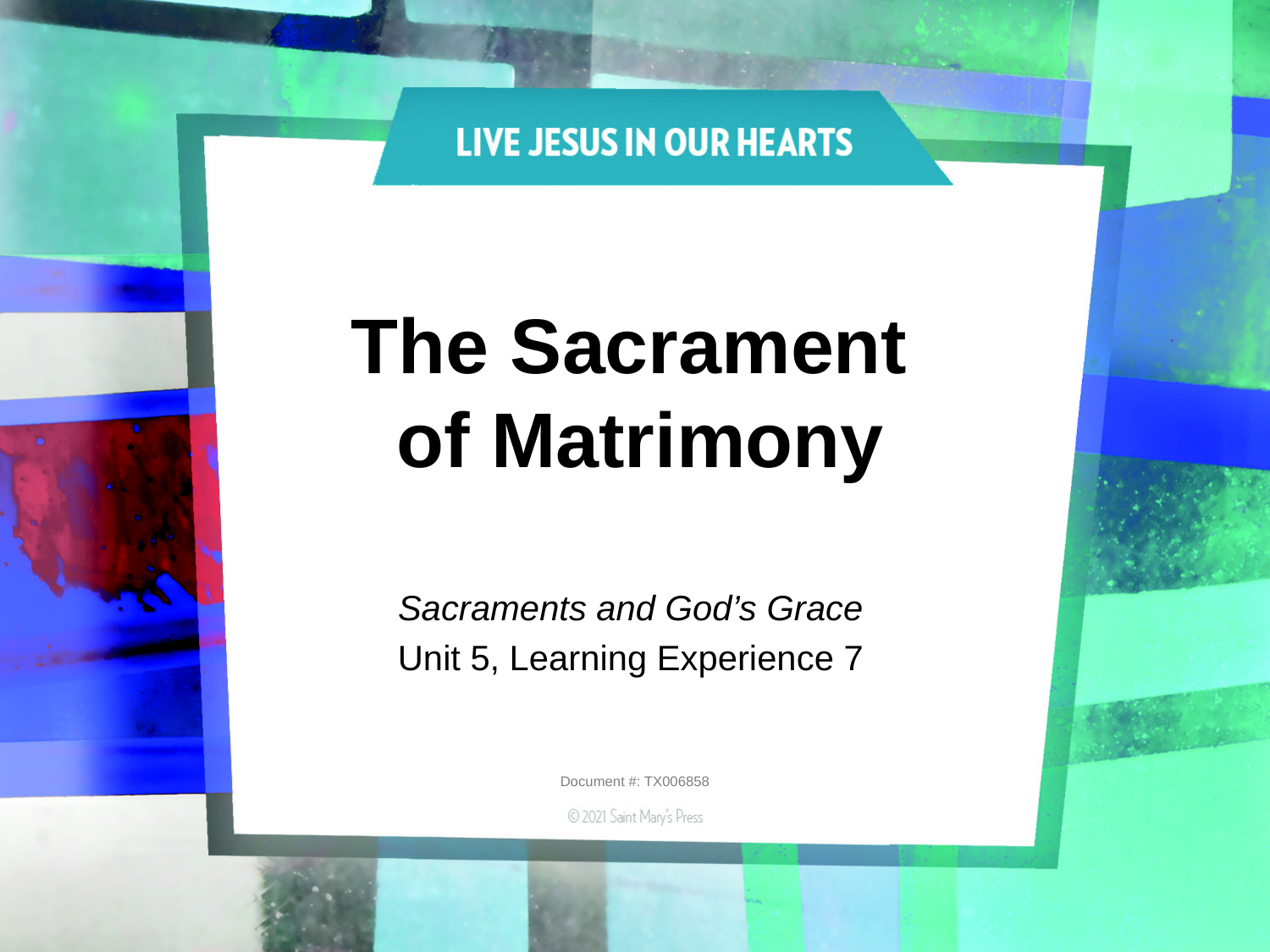

# The Sacrament of Matrimony
Sacraments and God’s Grace
Unit 5, Learning Experience 7
Document #: TX006858